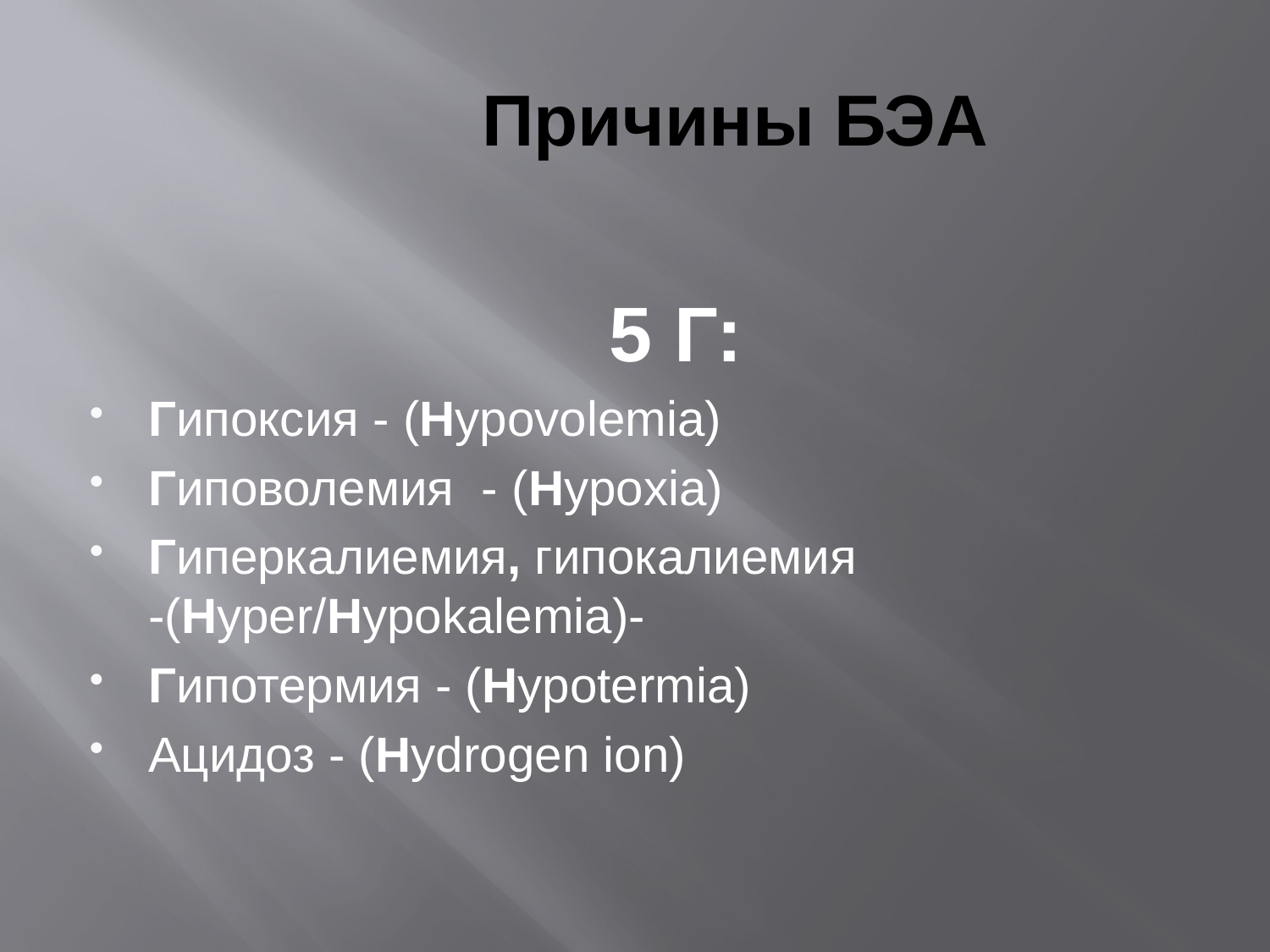

# Причины БЭА
                        5 Г:
Гипоксия - (Hypovolemia)
Гиповолемия  - (Hypoxia)
Гиперкалиемия, гипокалиемия -(Hyper/Hypokalemia)-
Гипотермия - (Hypotermia)
Ацидоз - (Hydrogen ion)